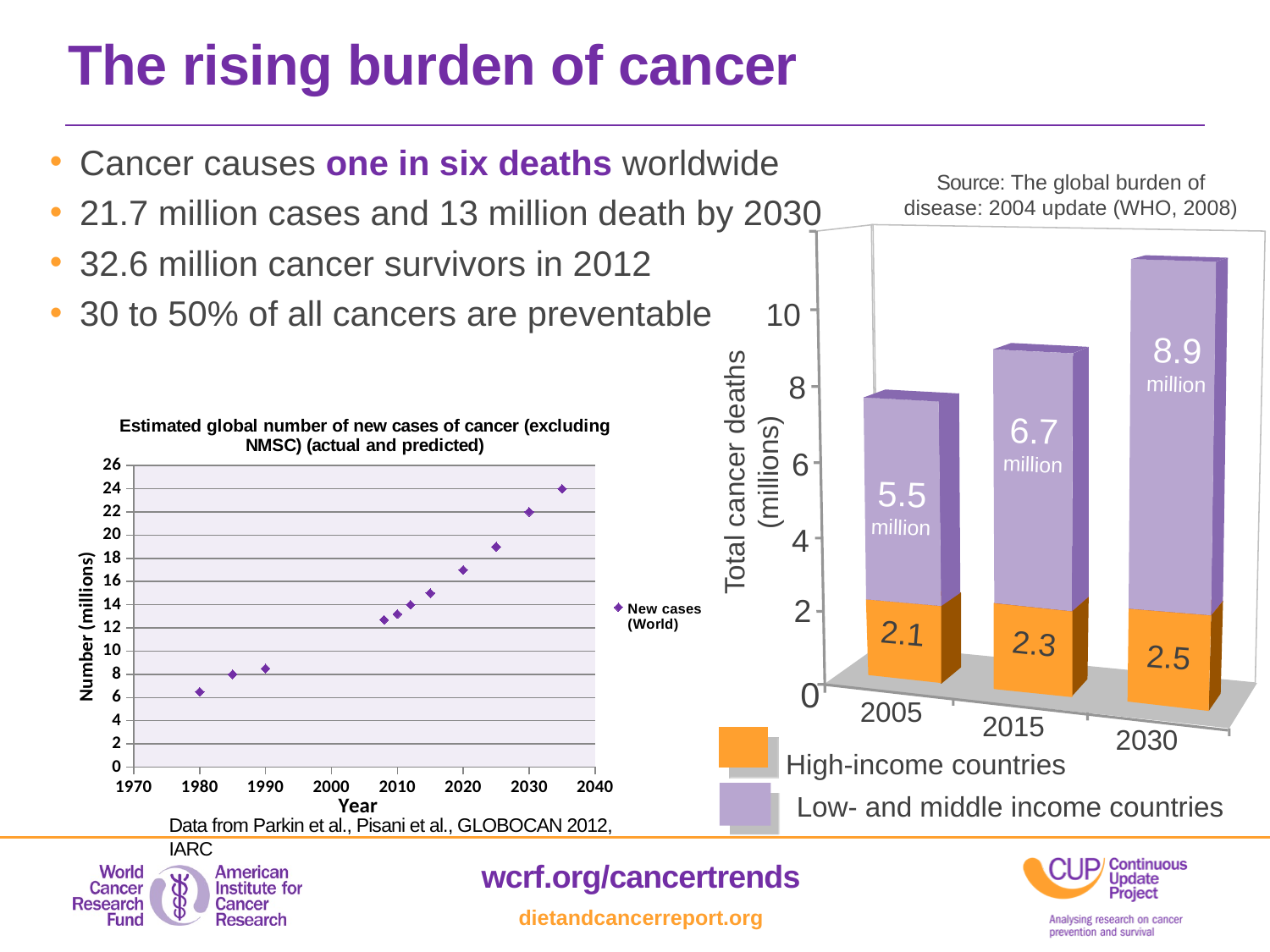

The rising burden of cancer
Cancer causes one in six deaths worldwide
21.7 million cases and 13 million death by 2030
32.6 million cancer survivors in 2012
30 to 50% of all cancers are preventable

Source: The global burden of disease: 2004 update (WHO, 2008)

10

8.9
million

8

6.7
million
Total cancer deaths (millions)
6

5.5
million
4

2

2.1
2.3
2.5

0

2005

### Chart: Estimated global number of new cases of cancer (excluding NMSC) (actual and predicted)

| Category | New cases (World) |
|---|---|
2015
2030

High-income countries

Low- and middle income countries
Data from Parkin et al., Pisani et al., GLOBOCAN 2012, IARC
wcrf.org/cancertrends